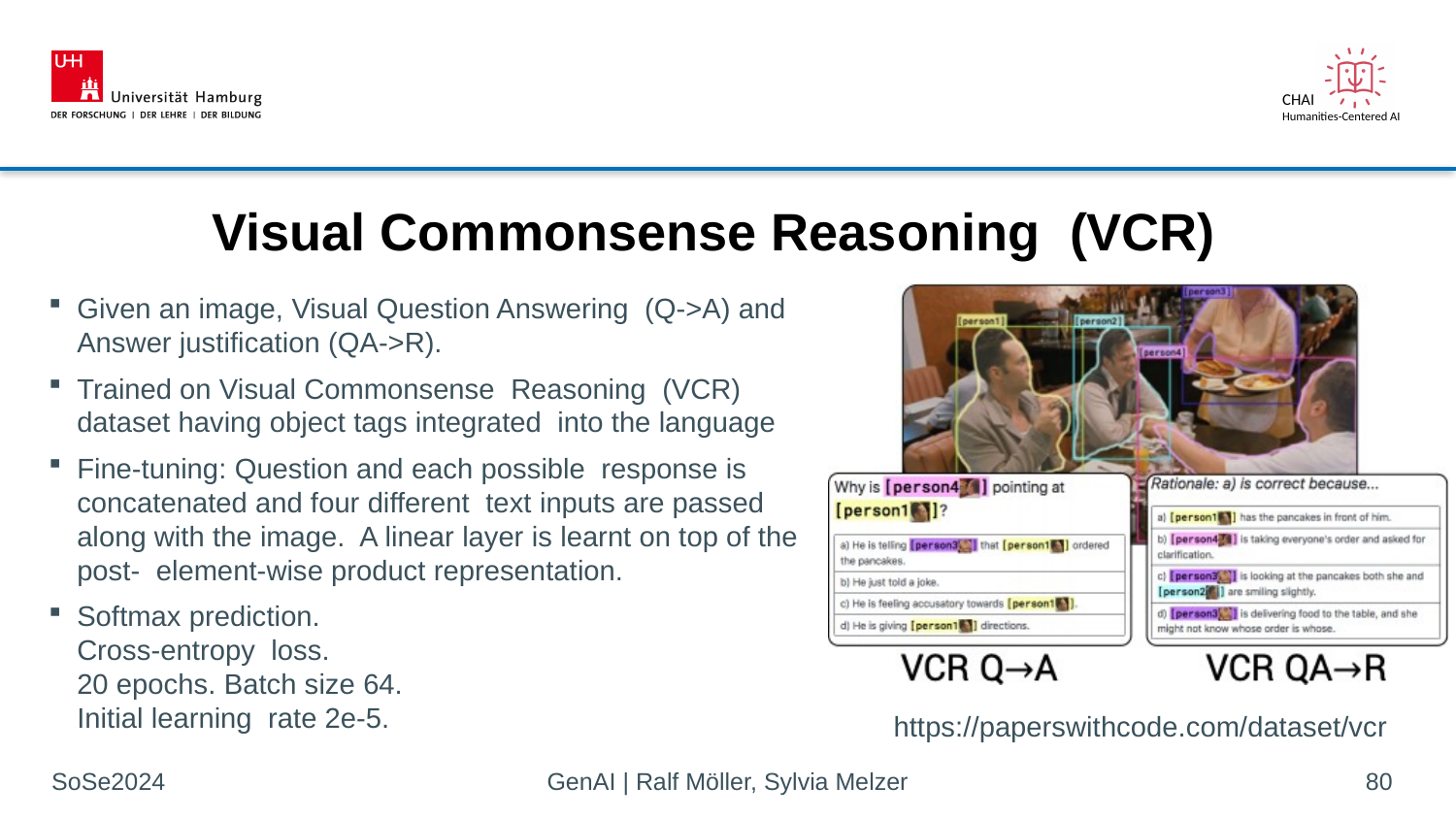

# Visual Commonsense Reasoning  (VCR)
Given an image, Visual Question Answering  (Q->A) and Answer justification (QA->R).
Trained on Visual Commonsense  Reasoning  (VCR) dataset having object tags integrated  into the language
Fine-tuning: Question and each possible  response is concatenated and four different  text inputs are passed along with the image.  A linear layer is learnt on top of the post-  element-wise product representation.
Softmax prediction.
Cross-entropy  loss.
20 epochs. Batch size 64.
Initial learning  rate 2e-5.

https://paperswithcode.com/dataset/vcr
SoSe2024
GenAI | Ralf Möller, Sylvia Melzer
80